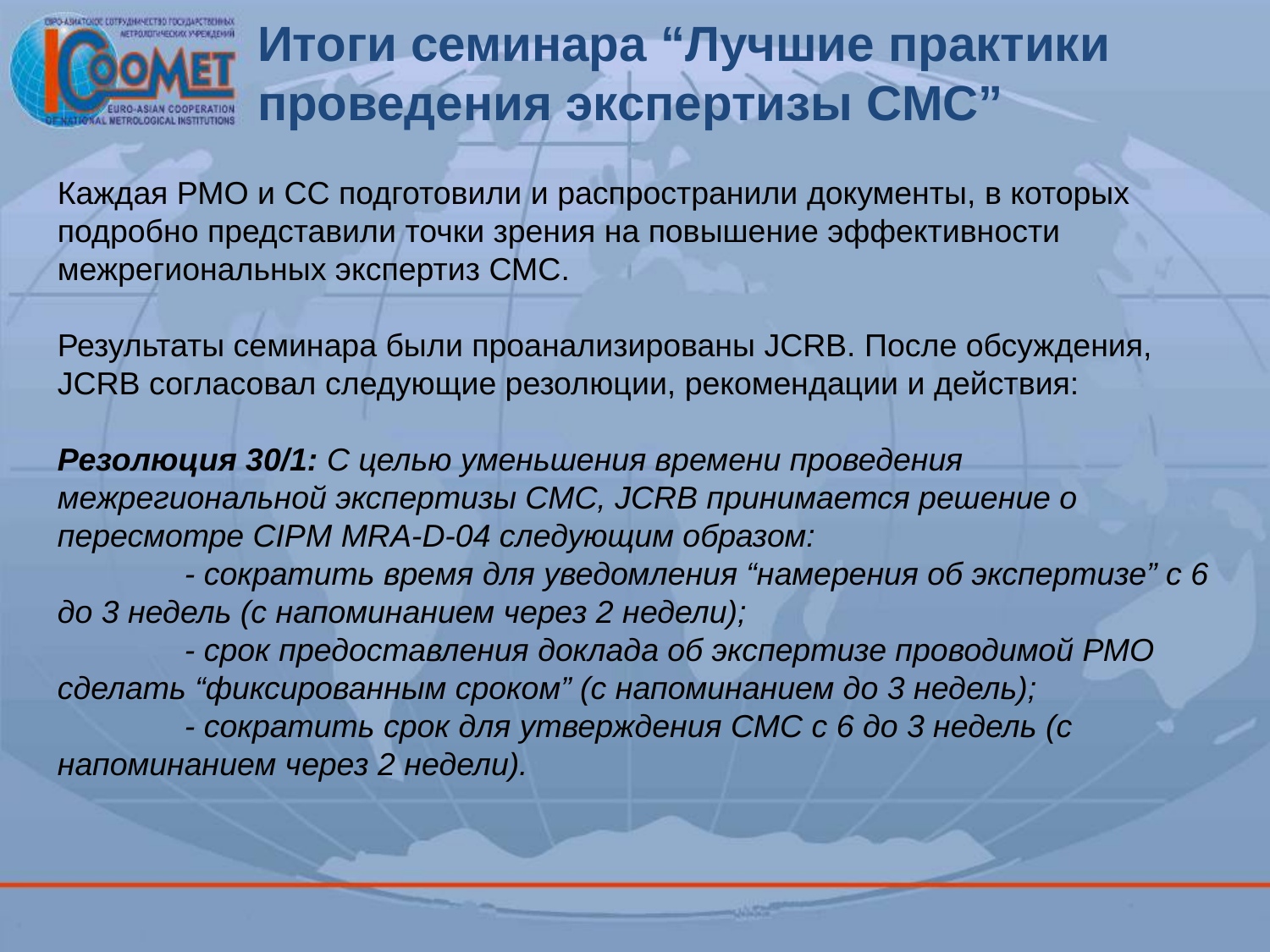

Итоги семинара “Лучшие практики проведения экспертизы CMC”
Каждая РМО и СС подготовили и распространили документы, в которых подробно представили точки зрения на повышение эффективности межрегиональных экспертиз СМС.

Результаты семинара были проанализированы JCRB. После обсуждения, JCRB согласовал следующие резолюции, рекомендации и действия:

Резолюция 30/1: С целью уменьшения времени проведения межрегиональной экспертизы СМС, JCRB принимается решение о пересмотре CIPM MRA-D-04 следующим образом:
	- сократить время для уведомления “намерения об экспертизе” с 6 до 3 недель (с напоминанием через 2 недели);
	- срок предоставления доклада об экспертизе проводимой РМО сделать “фиксированным сроком” (с напоминанием до 3 недель);
	- сократить срок для утверждения СМС с 6 до 3 недель (с напоминанием через 2 недели).